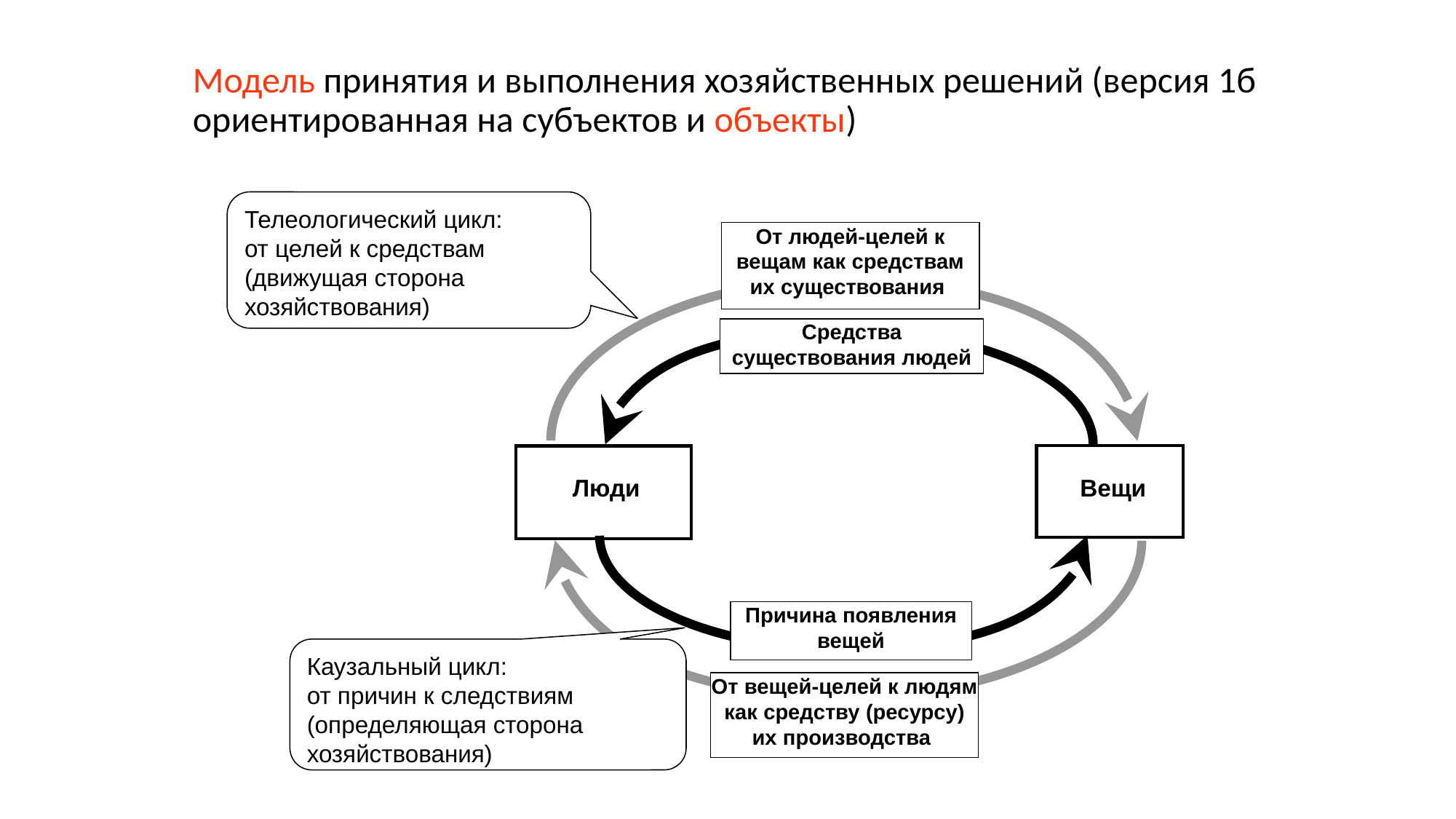

# Модель принятия и выполнения хозяйственных решений (версия 1б ориентированная на субъектов и объекты)
Телеологический цикл:
от целей к средствам
(движущая сторона хозяйствования)
От людей-целей к вещам как средствам их существования

Средства существования людей

Вещи
Люди

Причина появления вещей
Каузальный цикл:
от причин к следствиям
(определяющая сторона хозяйствования)
От вещей-целей к людям как средству (ресурсу) их производства